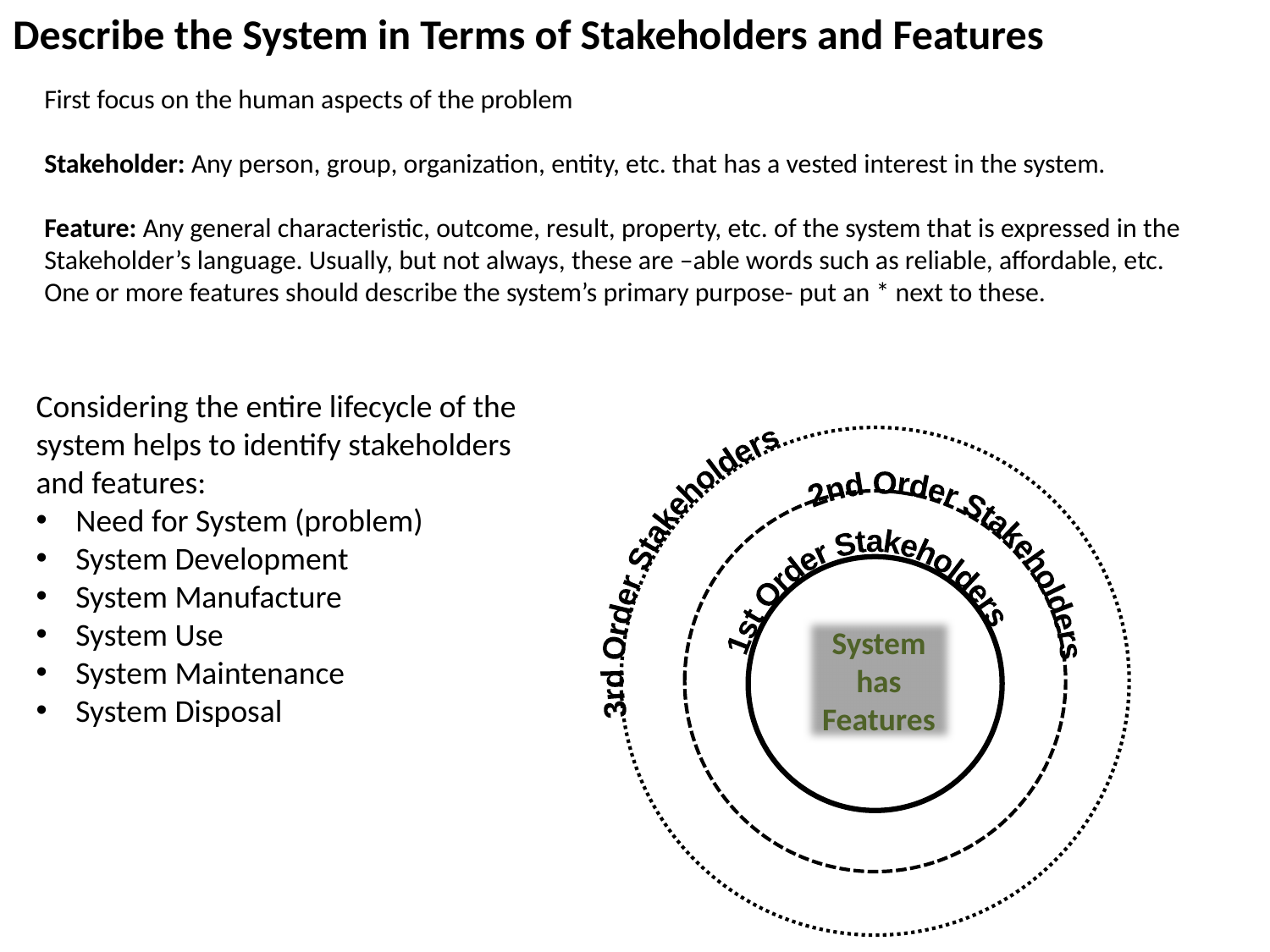

Describe the System in Terms of Stakeholders and Features
First focus on the human aspects of the problem

Stakeholder: Any person, group, organization, entity, etc. that has a vested interest in the system.

Feature: Any general characteristic, outcome, result, property, etc. of the system that is expressed in the Stakeholder’s language. Usually, but not always, these are –able words such as reliable, affordable, etc. One or more features should describe the system’s primary purpose- put an * next to these.
Considering the entire lifecycle of the system helps to identify stakeholders and features:
Need for System (problem)
System Development
System Manufacture
System Use
System Maintenance
System Disposal
3rd Order Stakeholders

2nd Order Stakeholders

1st Order Stakeholders

System has Features